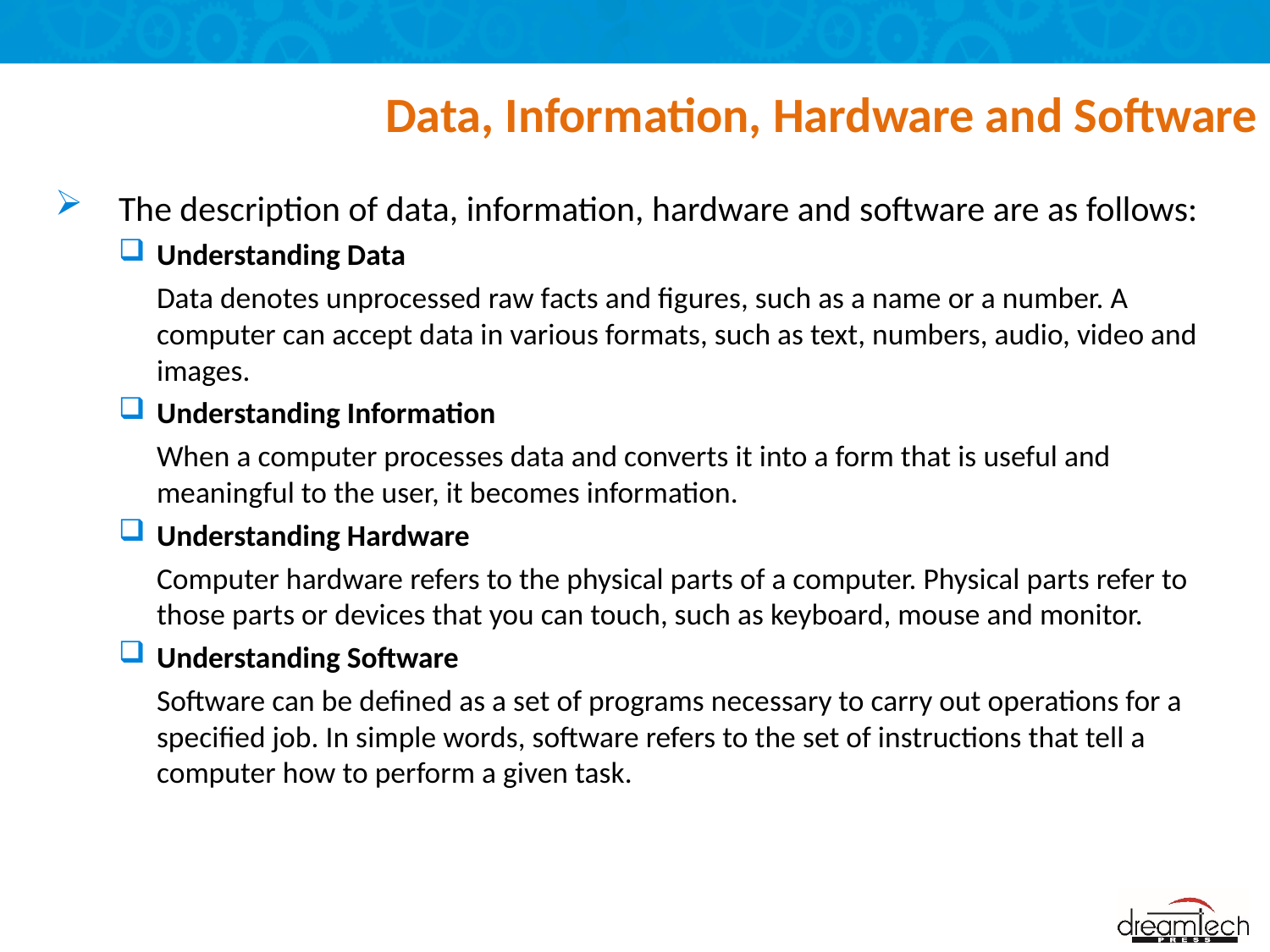

# Data, Information, Hardware and Software
The description of data, information, hardware and software are as follows:
Understanding Data
Data denotes unprocessed raw facts and figures, such as a name or a number. A computer can accept data in various formats, such as text, numbers, audio, video and images.
Understanding Information
When a computer processes data and converts it into a form that is useful and meaningful to the user, it becomes information.
Understanding Hardware
Computer hardware refers to the physical parts of a computer. Physical parts refer to those parts or devices that you can touch, such as keyboard, mouse and monitor.
Understanding Software
Software can be defined as a set of programs necessary to carry out operations for a specified job. In simple words, software refers to the set of instructions that tell a computer how to perform a given task.